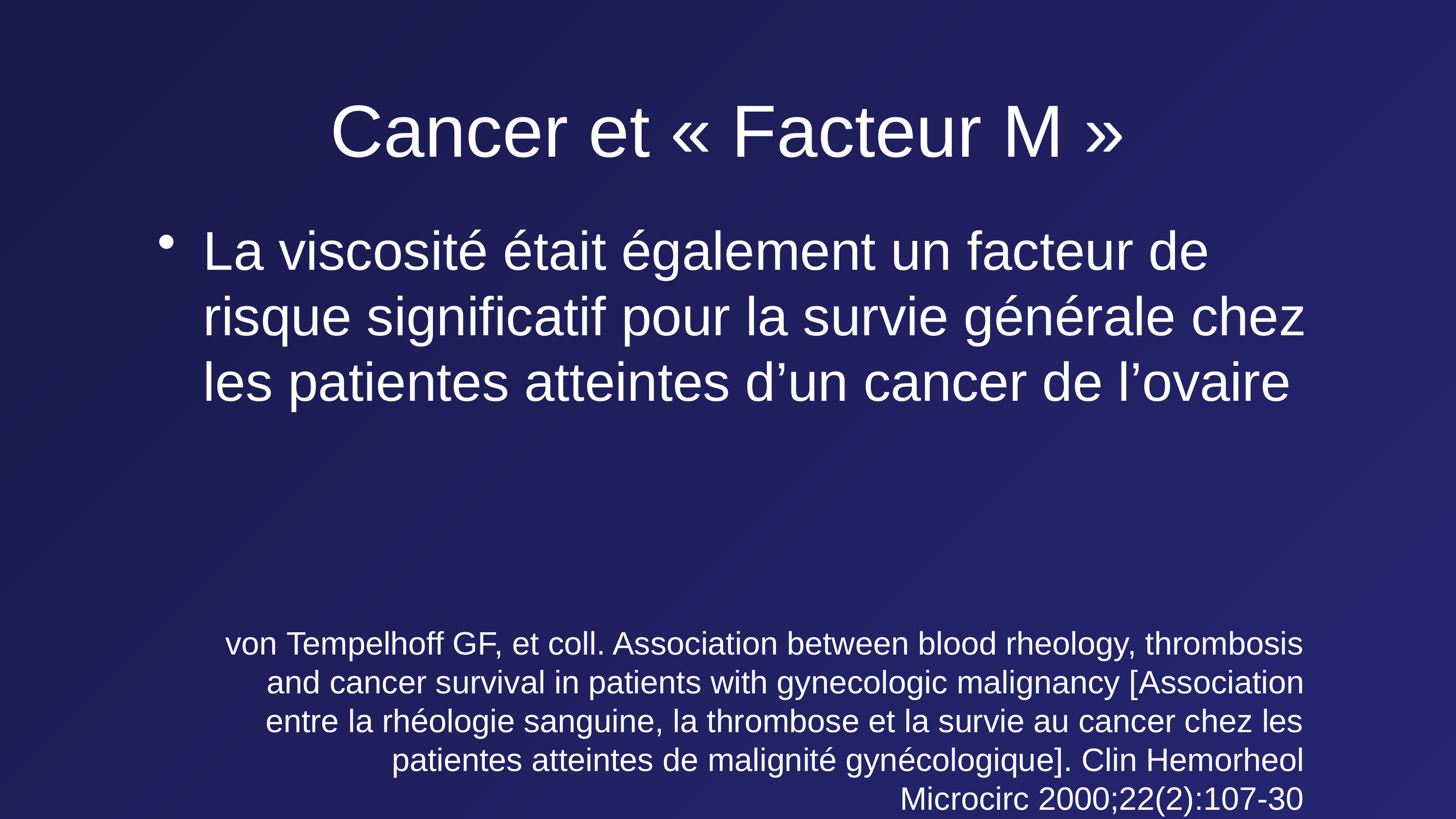

# Cancer et « Facteur M »
La viscosité était également un facteur de risque significatif pour la survie générale chez les patientes atteintes d’un cancer de l’ovaire
von Tempelhoff GF, et coll. Association between blood rheology, thrombosis and cancer survival in patients with gynecologic malignancy [Association entre la rhéologie sanguine, la thrombose et la survie au cancer chez les patientes atteintes de malignité gynécologique]. Clin Hemorheol Microcirc 2000;22(2):107-30